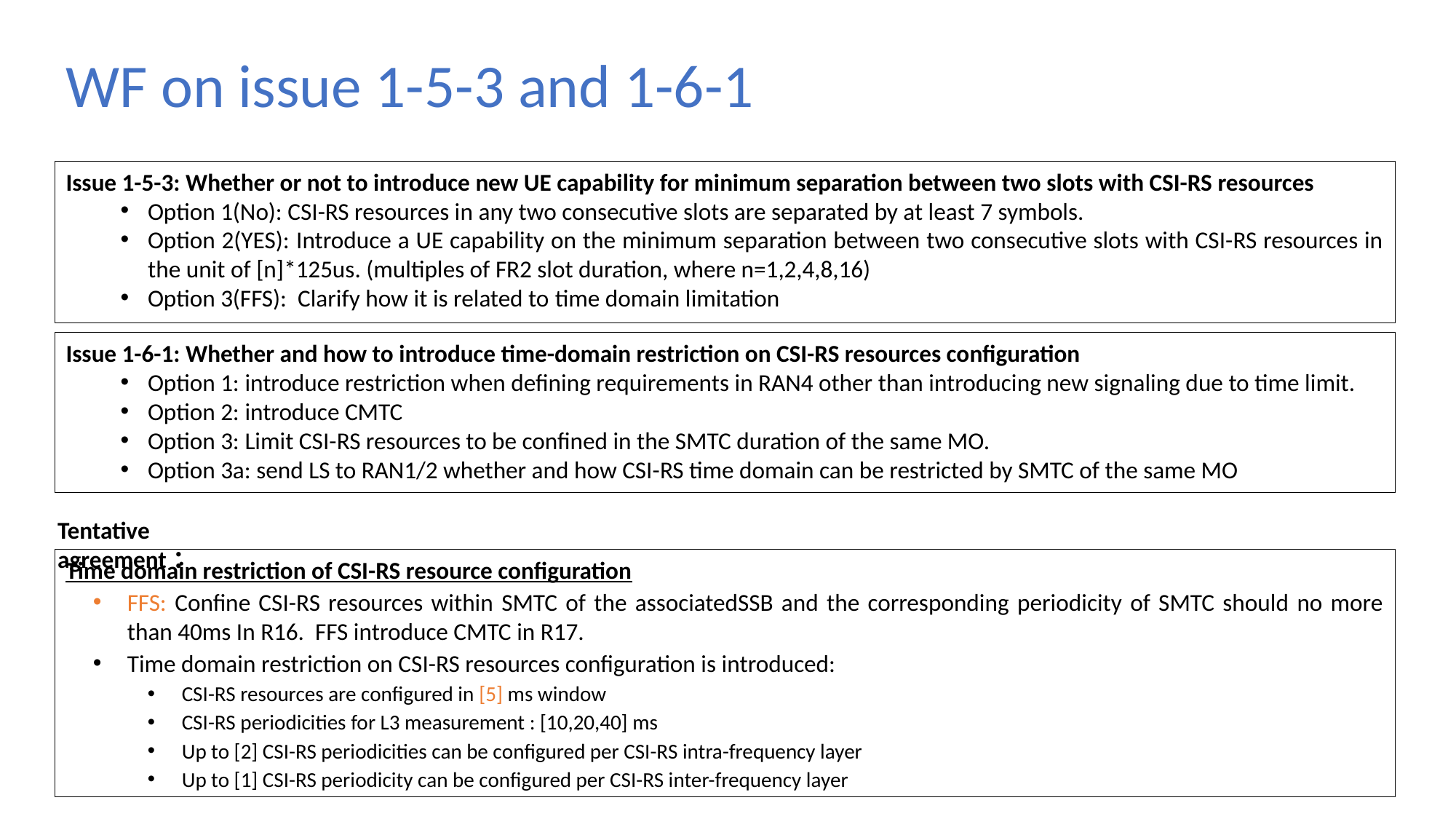

# WF on issue 1-5-3 and 1-6-1
Issue 1-5-3: Whether or not to introduce new UE capability for minimum separation between two slots with CSI-RS resources
Option 1(No): CSI-RS resources in any two consecutive slots are separated by at least 7 symbols.
Option 2(YES): Introduce a UE capability on the minimum separation between two consecutive slots with CSI-RS resources in the unit of [n]*125us. (multiples of FR2 slot duration, where n=1,2,4,8,16)
Option 3(FFS):  Clarify how it is related to time domain limitation
Issue 1-6-1: Whether and how to introduce time-domain restriction on CSI-RS resources configuration
Option 1: introduce restriction when defining requirements in RAN4 other than introducing new signaling due to time limit.
Option 2: introduce CMTC
Option 3: Limit CSI-RS resources to be confined in the SMTC duration of the same MO.
Option 3a: send LS to RAN1/2 whether and how CSI-RS time domain can be restricted by SMTC of the same MO
Tentative agreement：
Time domain restriction of CSI-RS resource configuration
FFS: Confine CSI-RS resources within SMTC of the associatedSSB and the corresponding periodicity of SMTC should no more than 40ms In R16.  FFS introduce CMTC in R17.
Time domain restriction on CSI-RS resources configuration is introduced:
CSI-RS resources are configured in [5] ms window
CSI-RS periodicities for L3 measurement : [10,20,40] ms
Up to [2] CSI-RS periodicities can be configured per CSI-RS intra-frequency layer
Up to [1] CSI-RS periodicity can be configured per CSI-RS inter-frequency layer